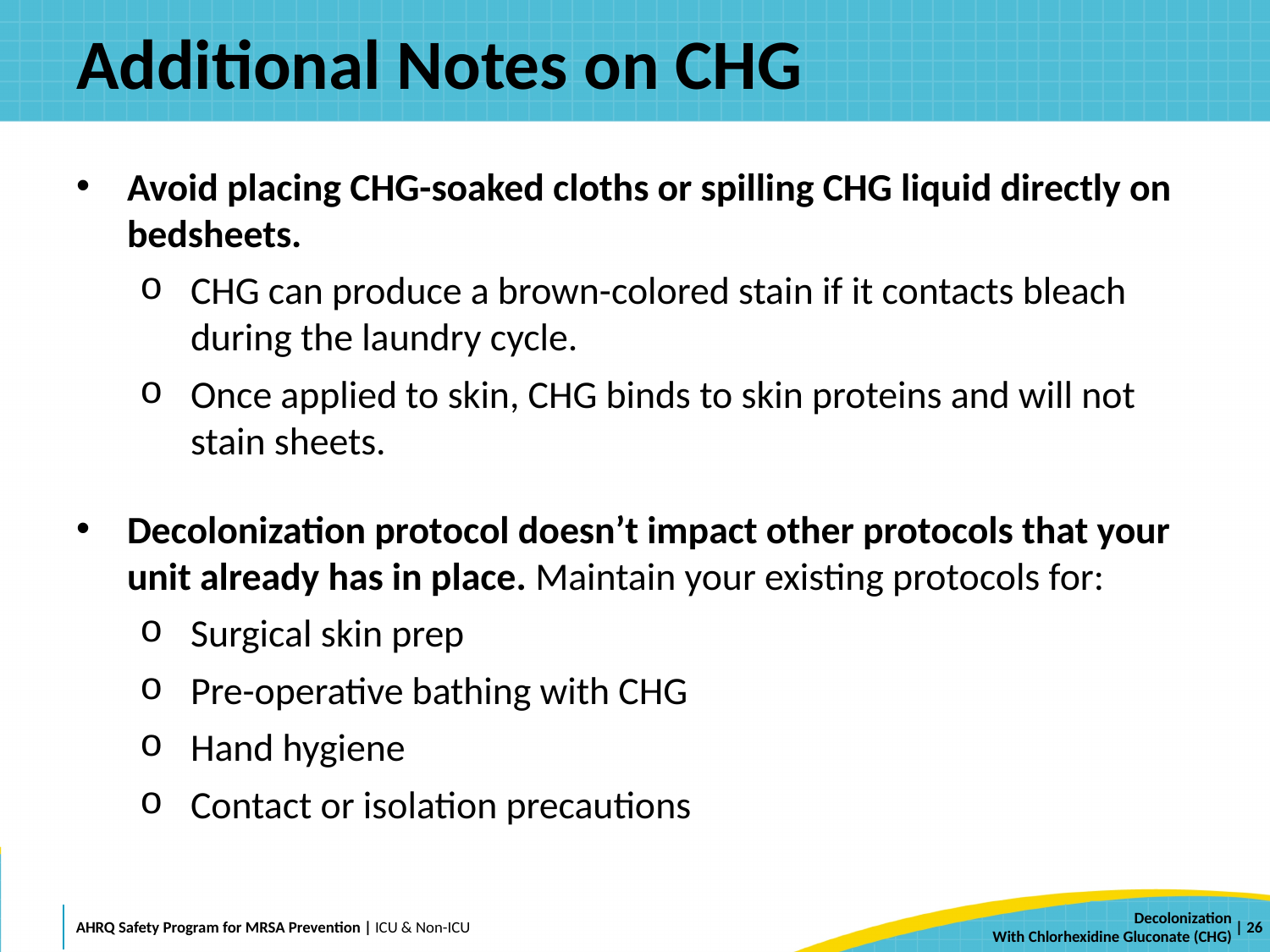

# Additional Notes on CHG
Avoid placing CHG-soaked cloths or spilling CHG liquid directly on bedsheets.
CHG can produce a brown-colored stain if it contacts bleach during the laundry cycle.
Once applied to skin, CHG binds to skin proteins and will not stain sheets.
Decolonization protocol doesn’t impact other protocols that your unit already has in place. Maintain your existing protocols for:
Surgical skin prep
Pre-operative bathing with CHG
Hand hygiene
Contact or isolation precautions
 | 26